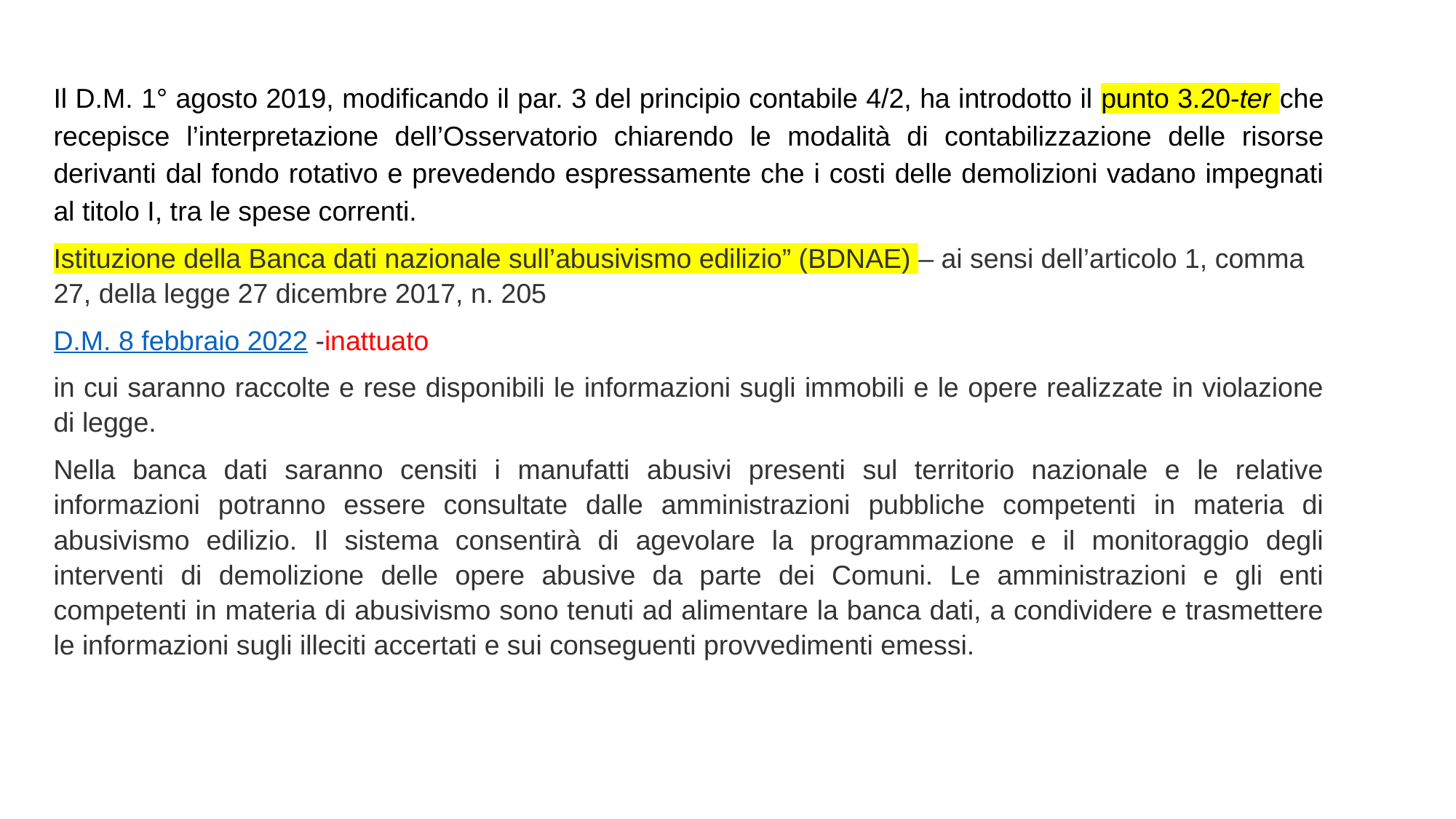

Il D.M. 1° agosto 2019, modificando il par. 3 del principio contabile 4/2, ha introdotto il punto 3.20-ter che recepisce l’interpretazione dell’Osservatorio chiarendo le modalità di contabilizzazione delle risorse derivanti dal fondo rotativo e prevedendo espressamente che i costi delle demolizioni vadano impegnati al titolo I, tra le spese correnti.
Istituzione della Banca dati nazionale sull’abusivismo edilizio” (BDNAE) – ai sensi dell’articolo 1, comma 27, della legge 27 dicembre 2017, n. 205
D.M. 8 febbraio 2022 -inattuato
in cui saranno raccolte e rese disponibili le informazioni sugli immobili e le opere realizzate in violazione di legge.
Nella banca dati saranno censiti i manufatti abusivi presenti sul territorio nazionale e le relative informazioni potranno essere consultate dalle amministrazioni pubbliche competenti in materia di abusivismo edilizio. Il sistema consentirà di agevolare la programmazione e il monitoraggio degli interventi di demolizione delle opere abusive da parte dei Comuni. Le amministrazioni e gli enti competenti in materia di abusivismo sono tenuti ad alimentare la banca dati, a condividere e trasmettere le informazioni sugli illeciti accertati e sui conseguenti provvedimenti emessi.